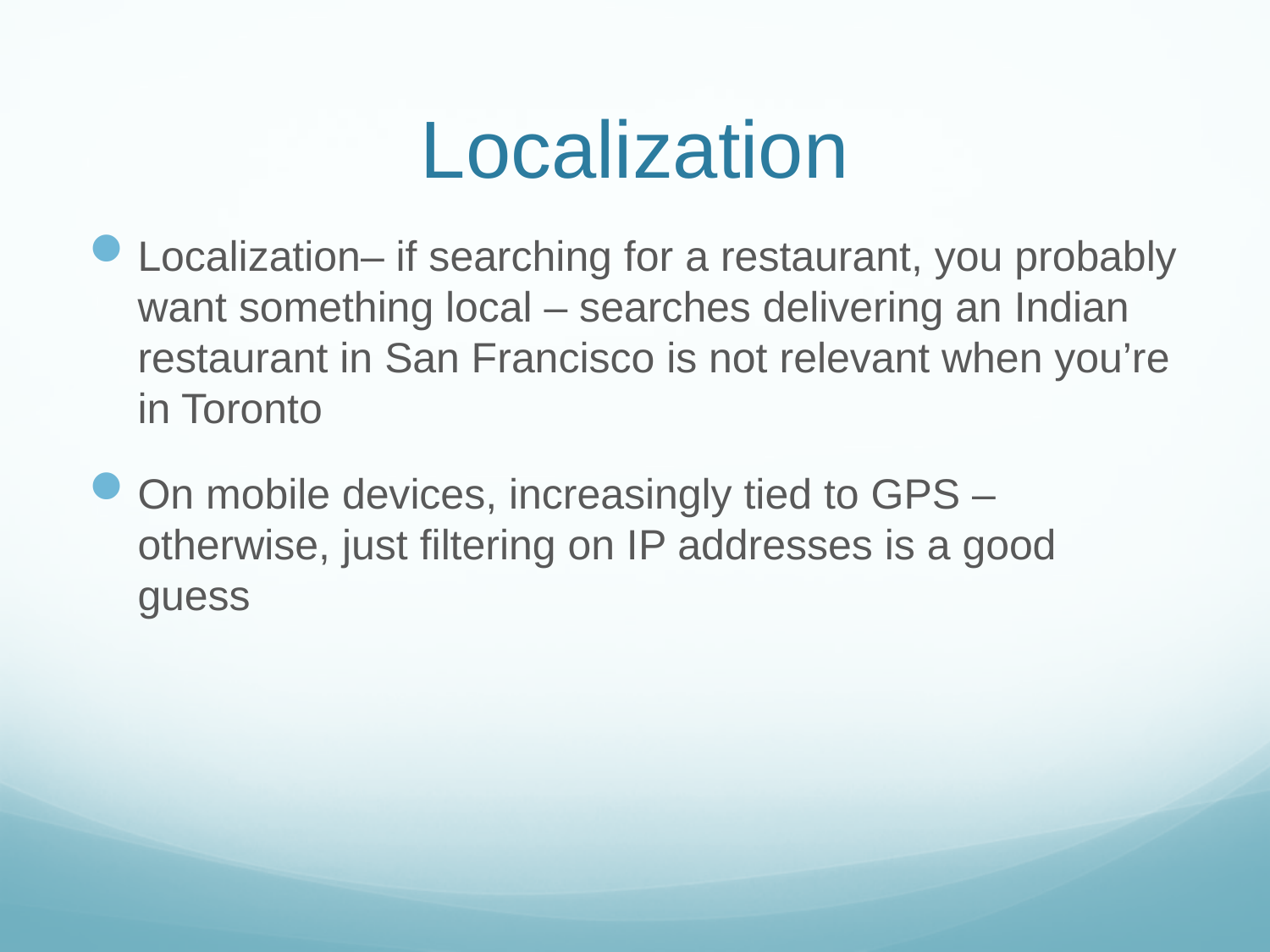

# Localization
Localization– if searching for a restaurant, you probably want something local – searches delivering an Indian restaurant in San Francisco is not relevant when you’re in Toronto
On mobile devices, increasingly tied to GPS – otherwise, just filtering on IP addresses is a good guess